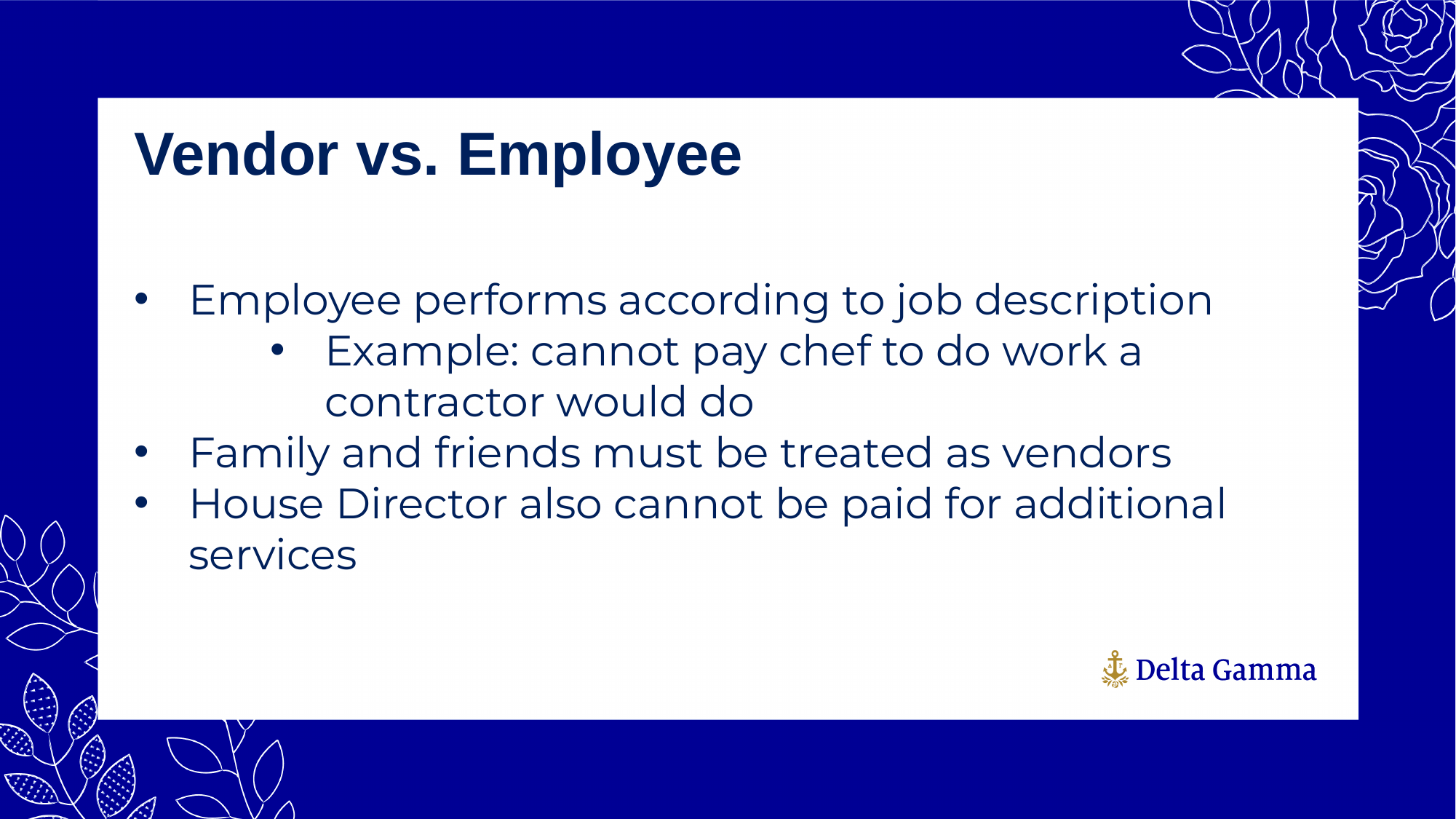

Vendor vs. Employee
Employee performs according to job description
Example: cannot pay chef to do work a contractor would do
Family and friends must be treated as vendors
House Director also cannot be paid for additional services